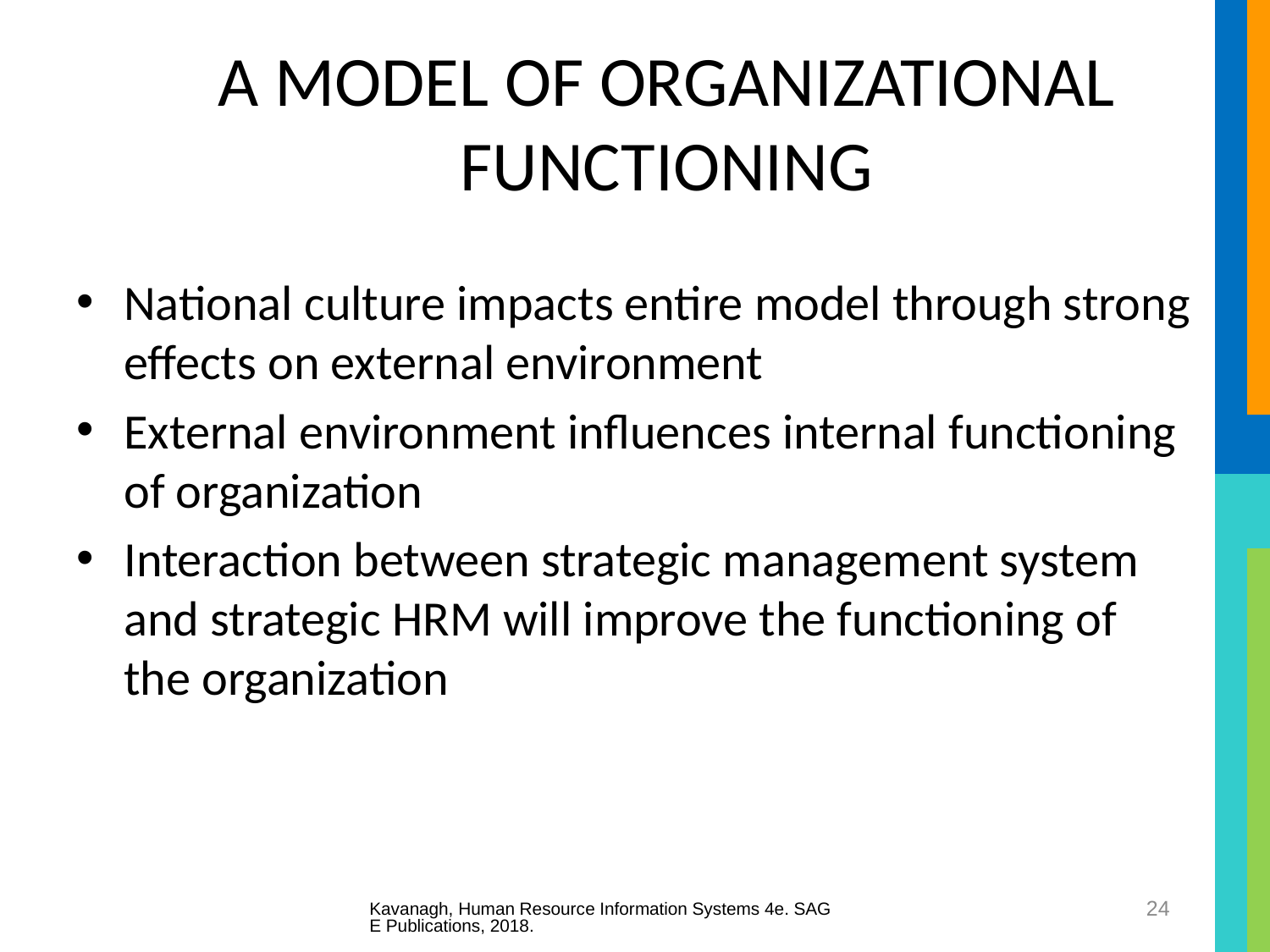

# A MODEL OF ORGANIZATIONAL FUNCTIONING
National culture impacts entire model through strong effects on external environment
External environment influences internal functioning of organization
Interaction between strategic management system and strategic HRM will improve the functioning of the organization
Kavanagh, Human Resource Information Systems 4e. SAGE Publications, 2018.
24